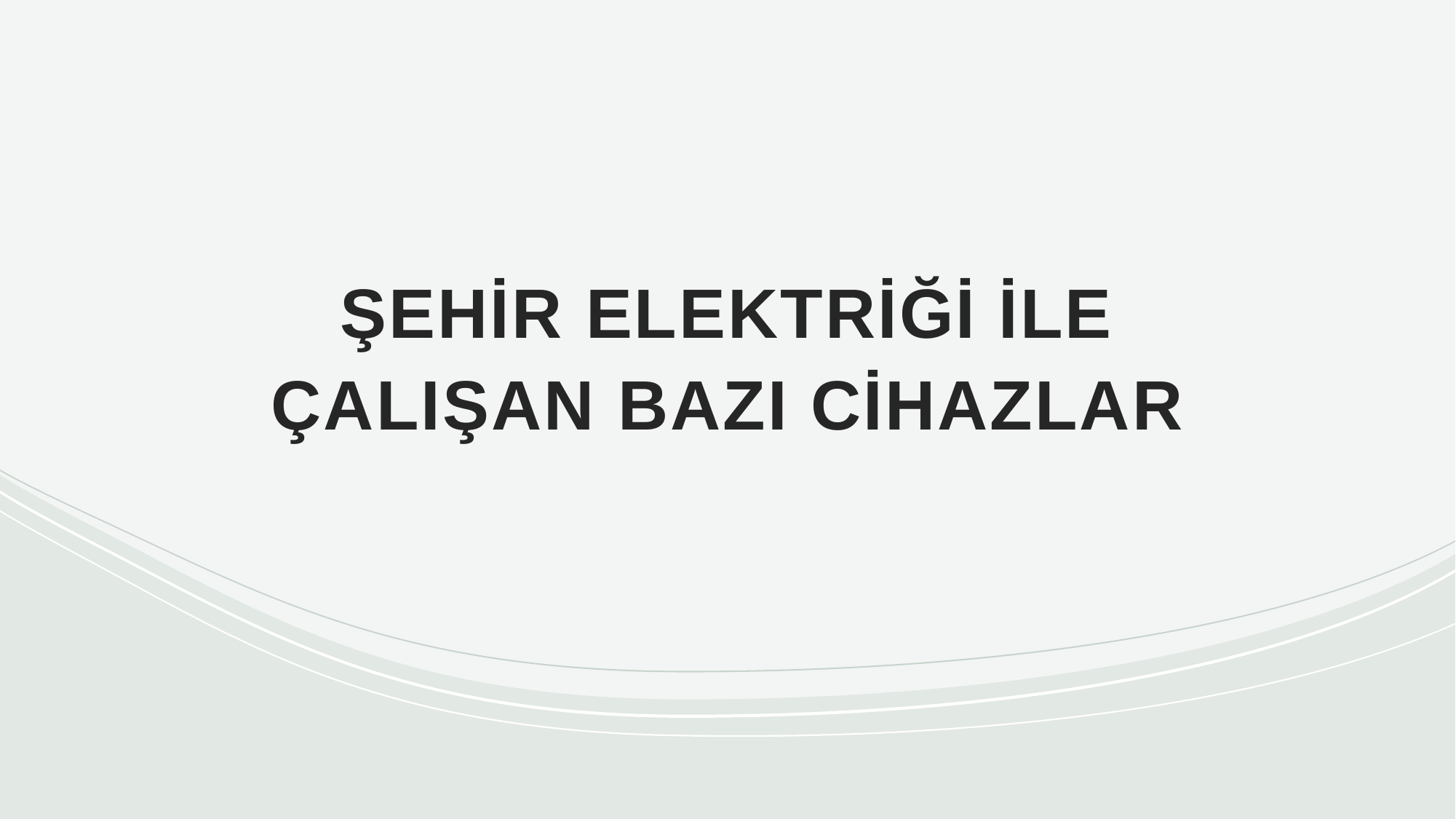

# ŞEHİR ELEKTRİĞİ İLE ÇALIŞAN BAZI CİHAZLAR